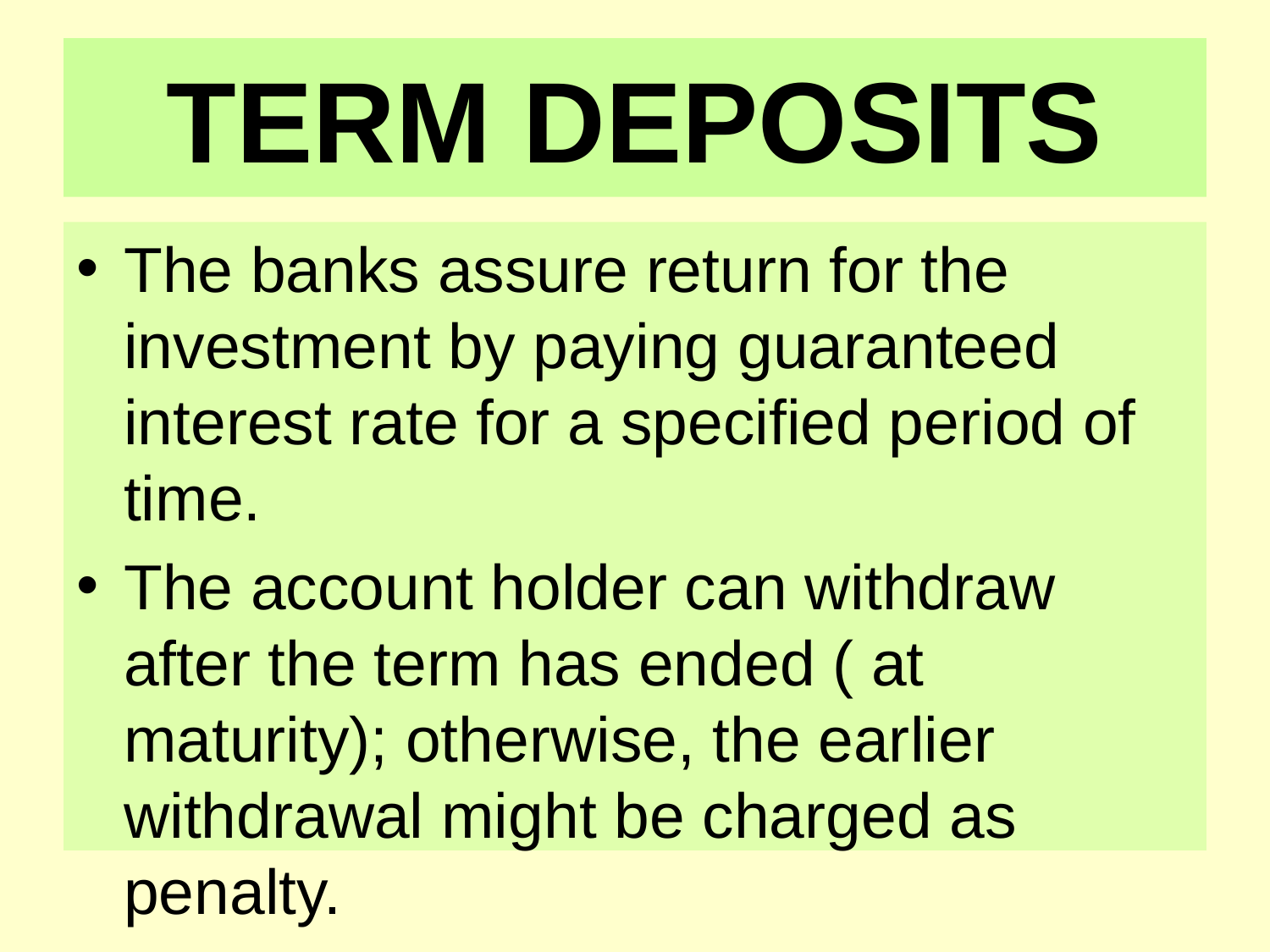

# TERM DEPOSITS
The banks assure return for the investment by paying guaranteed interest rate for a specified period of time.
The account holder can withdraw after the term has ended ( at maturity); otherwise, the earlier withdrawal might be charged as penalty.
The maturity of Term Deposits are 3 months, 6 months, 12 months, 24 months, or 36 months.